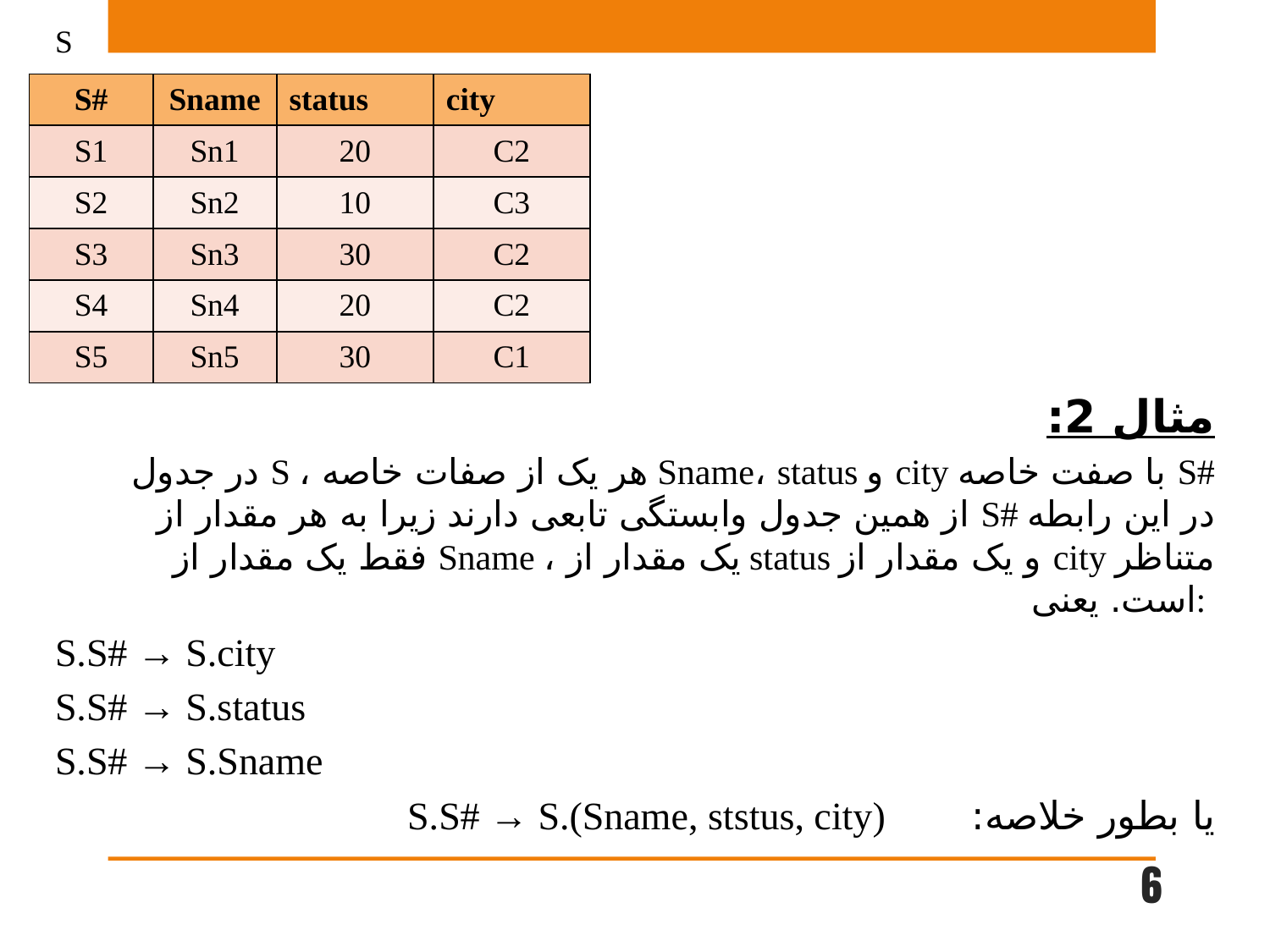

S
| S# | Sname | status | city |
| --- | --- | --- | --- |
| S1 | Sn1 | 20 | C2 |
| S2 | Sn2 | 10 | C3 |
| S3 | Sn3 | 30 | C2 |
| S4 | Sn4 | 20 | C2 |
| S5 | Sn5 | 30 | C1 |
مثال 2:
در جدول S ، هر یک از صفات خاصه Sname، status و city با صفت خاصه S# از همین جدول وابستگی تابعی دارند زیرا به هر مقدار از S# در این رابطه فقط یک مقدار از Sname ، یک مقدار از status و یک مقدار از city متناظر است. یعنی:
S.S# → S.city
S.S# → S.status
S.S# → S.Sname
یا بطور خلاصه:       S.S# → S.(Sname, ststus, city)

6